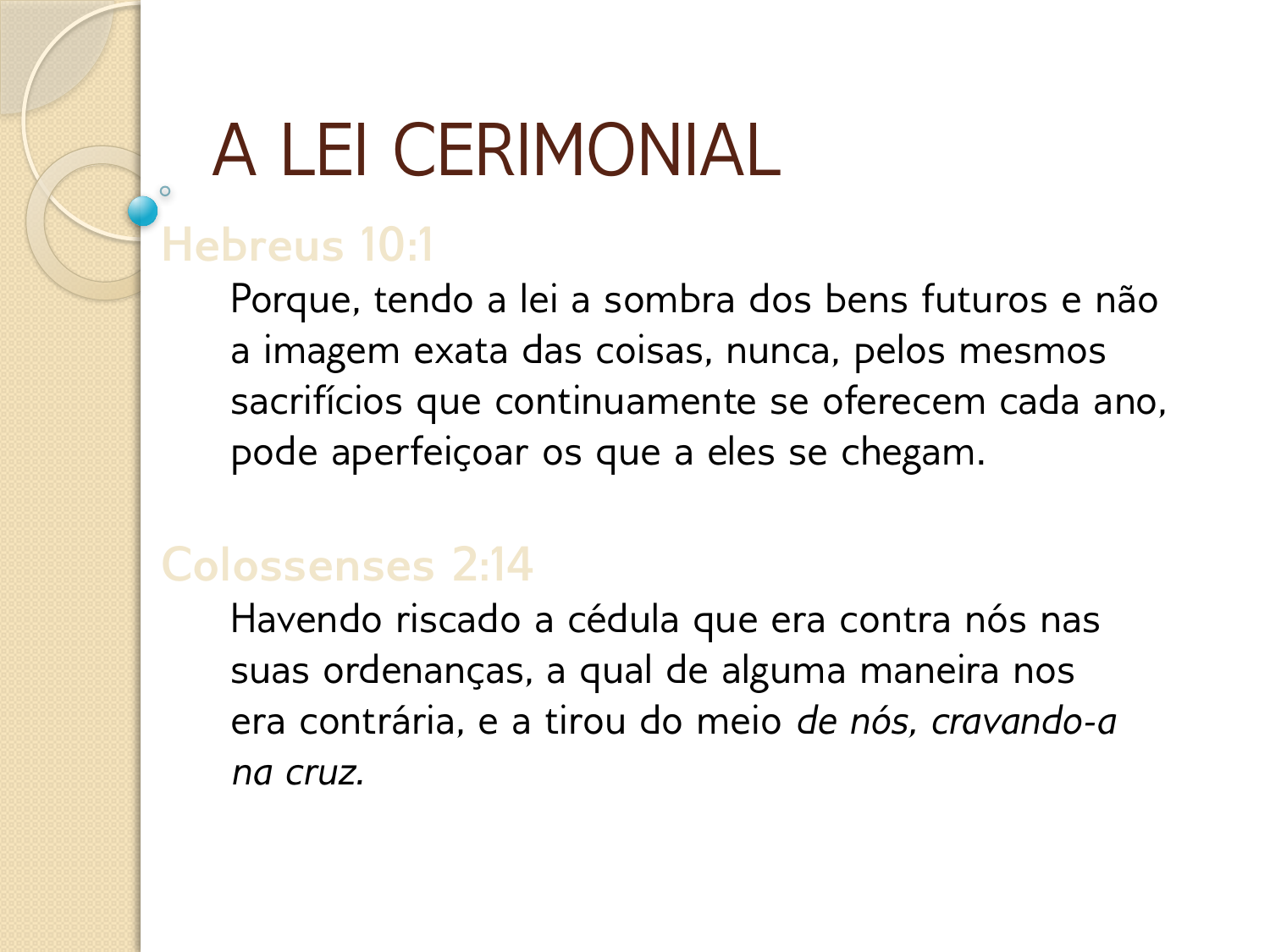

A LEI CERIMONIAL
Hebreus 10:1
Porque, tendo a lei a sombra dos bens futuros e não a imagem exata das coisas, nunca, pelos mesmos sacrifícios que continuamente se oferecem cada ano, pode aperfeiçoar os que a eles se chegam.
Colossenses 2:14
Havendo riscado a cédula que era contra nós nas suas ordenanças, a qual de alguma maneira nos era contrária, e a tirou do meio de nós, cravando-a na cruz.